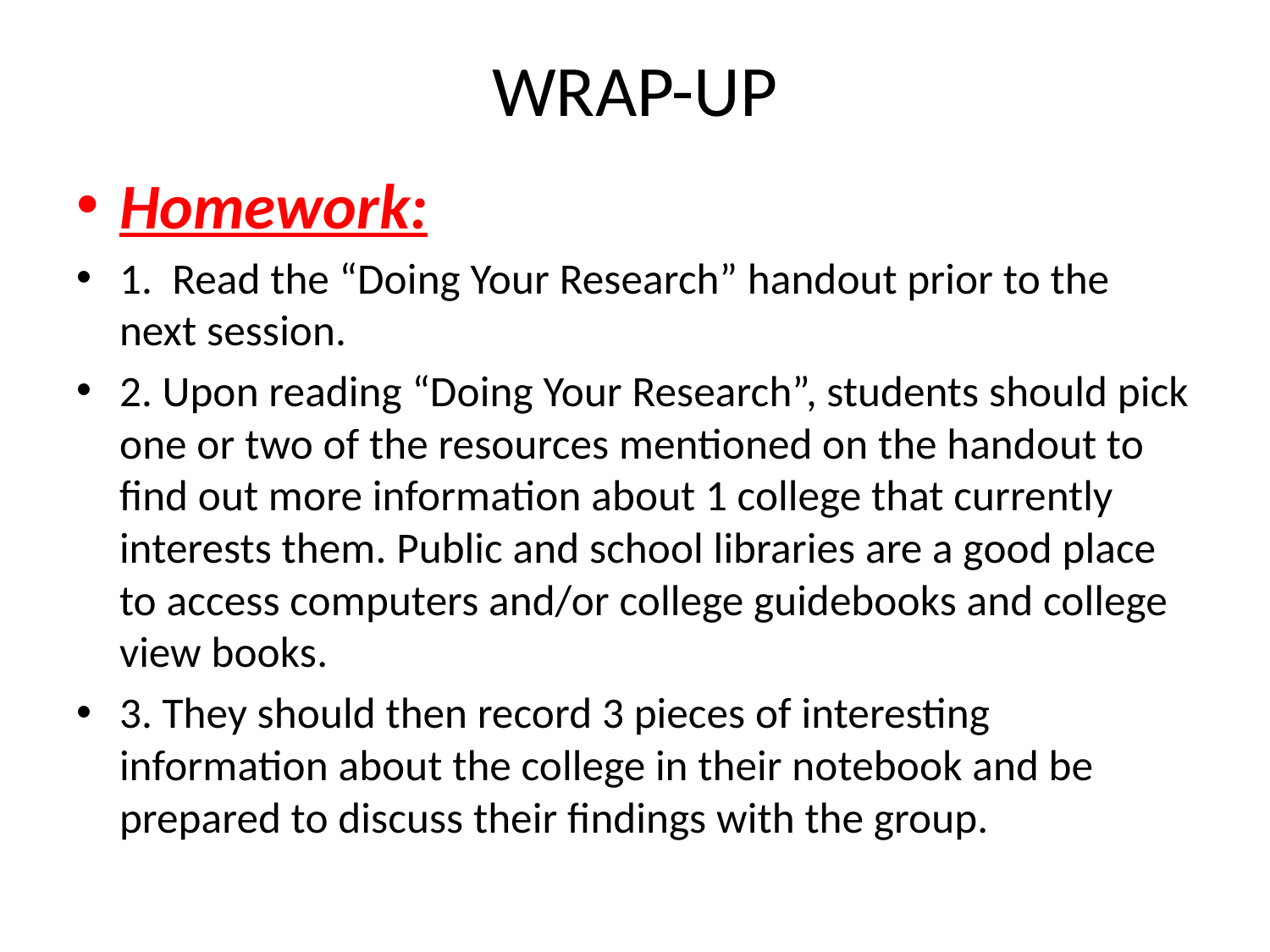

# WRAP-UP
Homework:
1.  Read the “Doing Your Research” handout prior to the next session.
2. Upon reading “Doing Your Research”, students should pick one or two of the resources mentioned on the handout to find out more information about 1 college that currently interests them. Public and school libraries are a good place to access computers and/or college guidebooks and college view books.
3. They should then record 3 pieces of interesting information about the college in their notebook and be prepared to discuss their findings with the group.